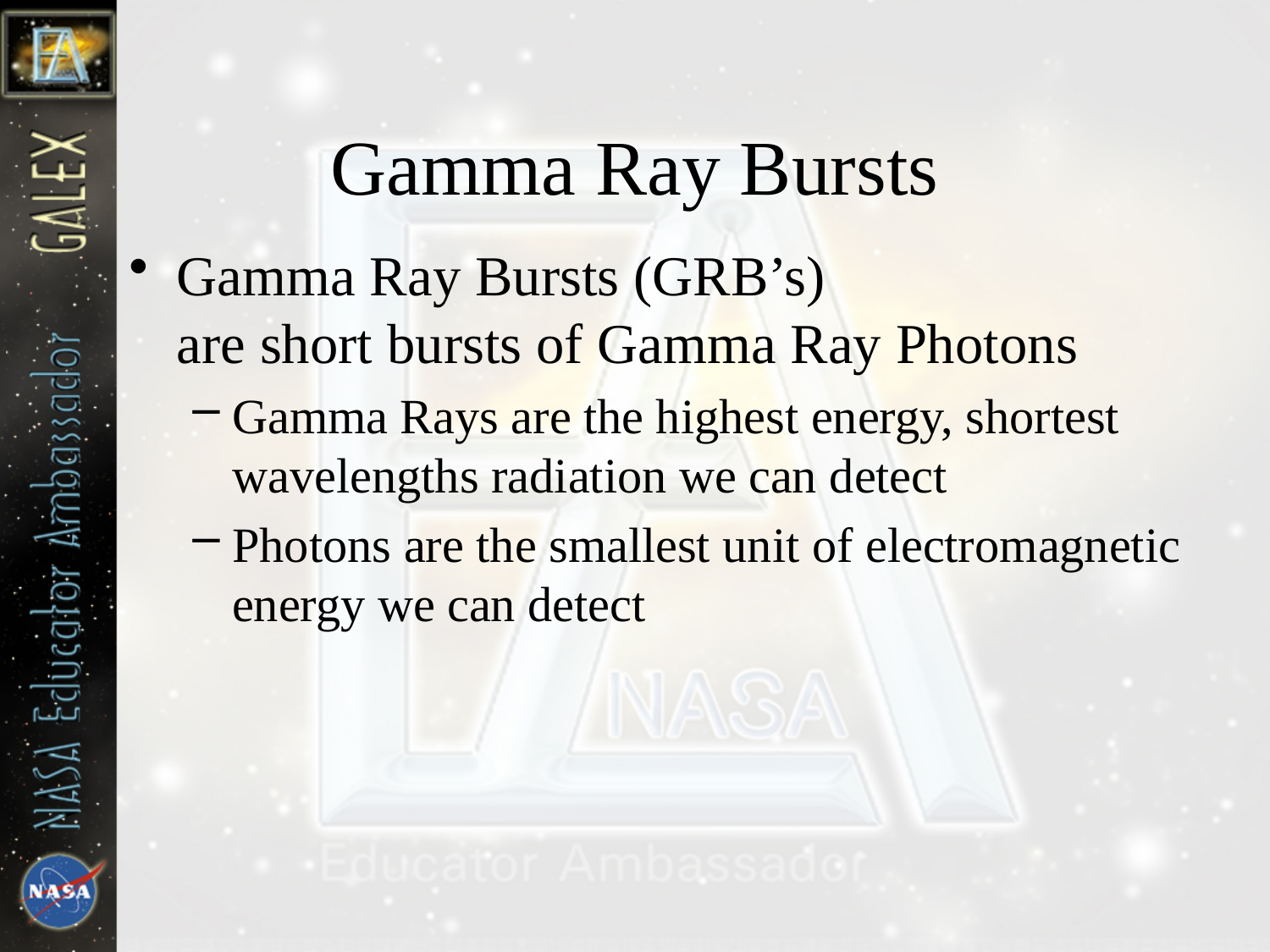

# Gamma Ray Bursts
Gamma Ray Bursts (GRB’s)
are short bursts of Gamma Ray Photons
Gamma Rays are the highest energy, shortest wavelengths radiation we can detect
Photons are the smallest unit of electromagnetic energy we can detect